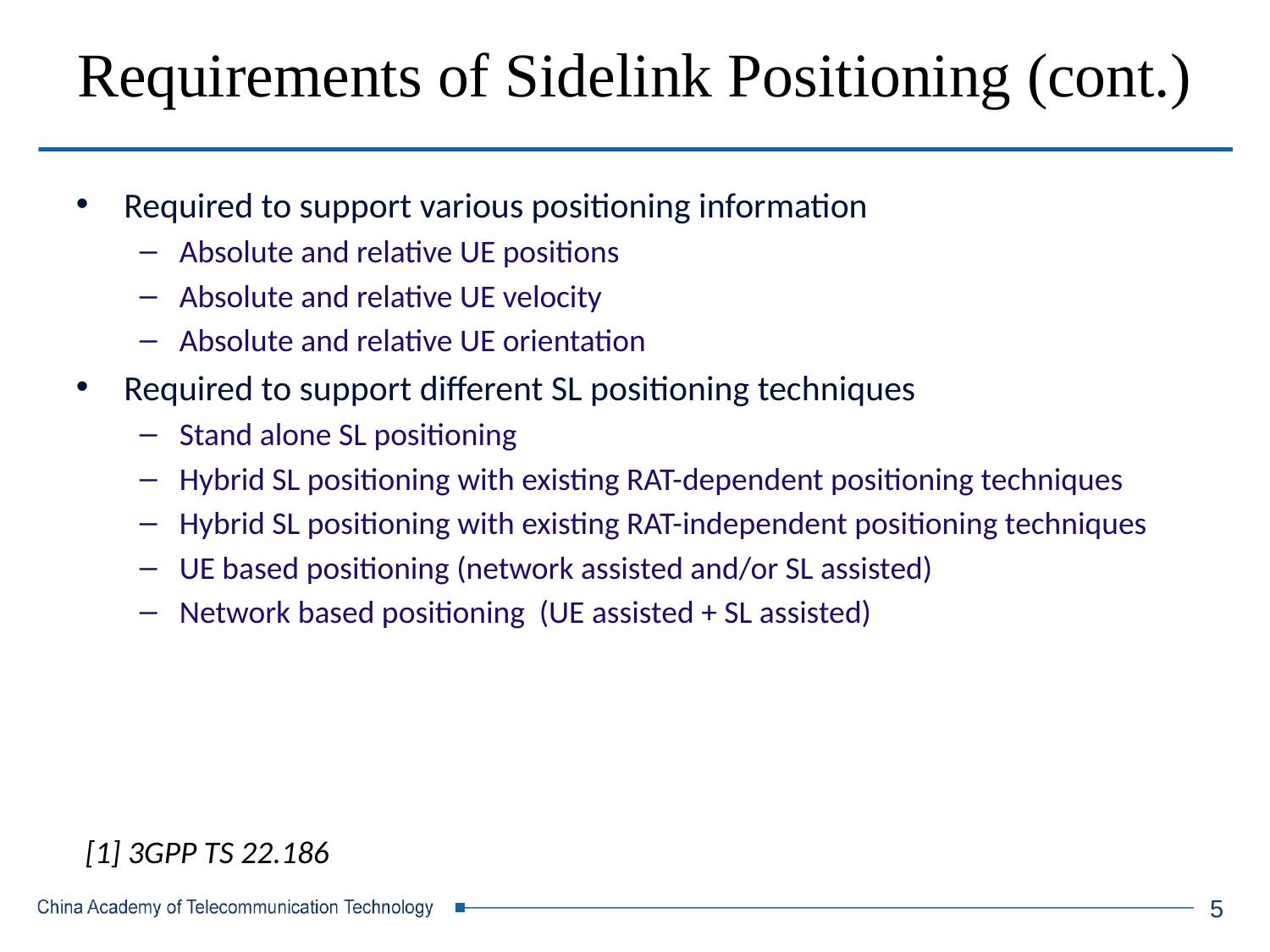

Requirements of Sidelink Positioning (cont.)
Required to support various positioning information
Absolute and relative UE positions
Absolute and relative UE velocity
Absolute and relative UE orientation
Required to support different SL positioning techniques
Stand alone SL positioning
Hybrid SL positioning with existing RAT-dependent positioning techniques
Hybrid SL positioning with existing RAT-independent positioning techniques
UE based positioning (network assisted and/or SL assisted)
Network based positioning  (UE assisted + SL assisted)

[1] 3GPP TS 22.186
5